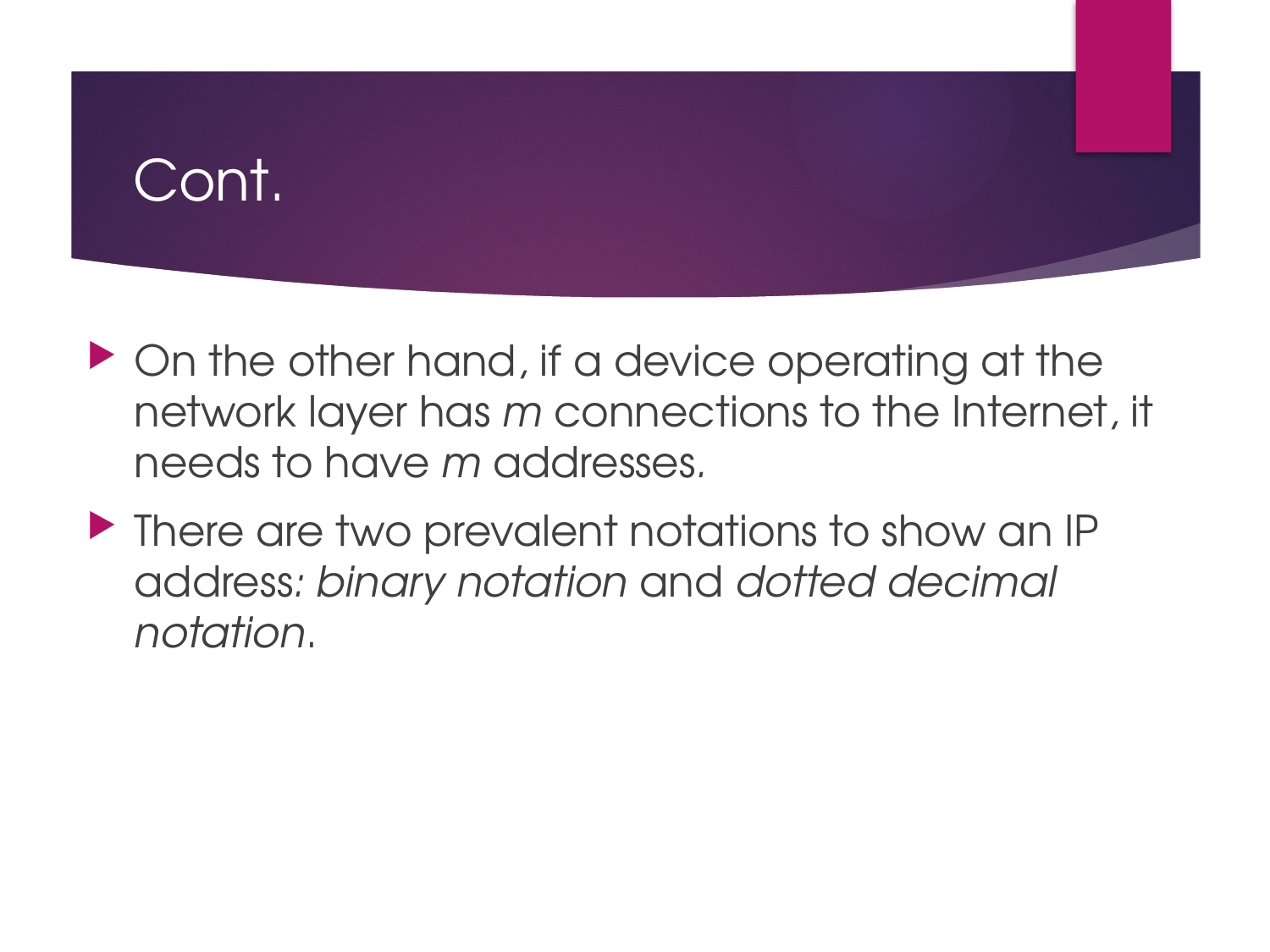

# Cont.
On the other hand, if a device operating at the network layer has m connections to the Internet, it needs to have m addresses.
There are two prevalent notations to show an IP address: binary notation and dotted decimal notation.